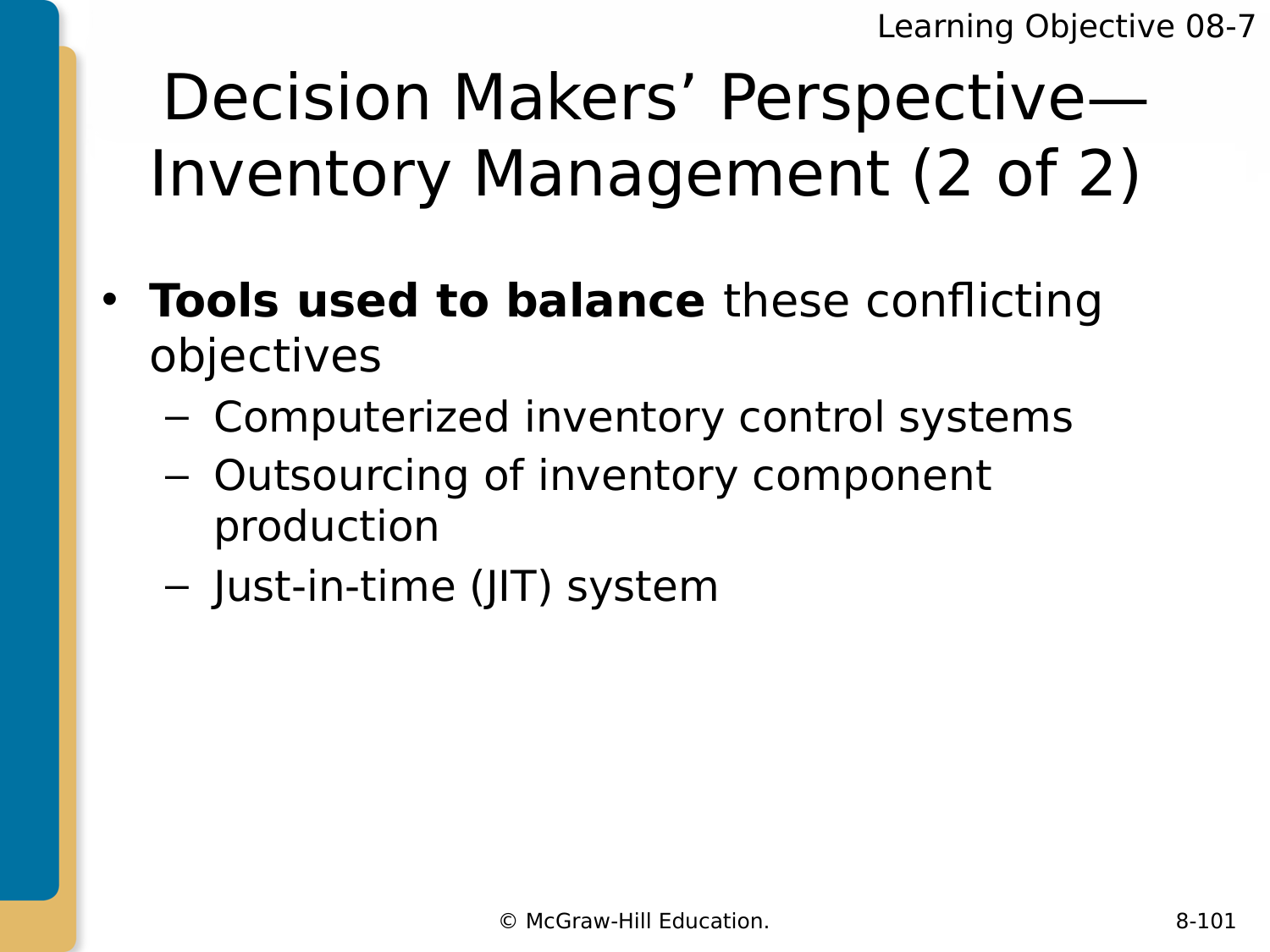

Learning Objective 08-7
# Decision Makers’ Perspective—Inventory Management (2 of 2)
Tools used to balance these conflicting objectives
Computerized inventory control systems
Outsourcing of inventory component production
Just-in-time (JIT) system